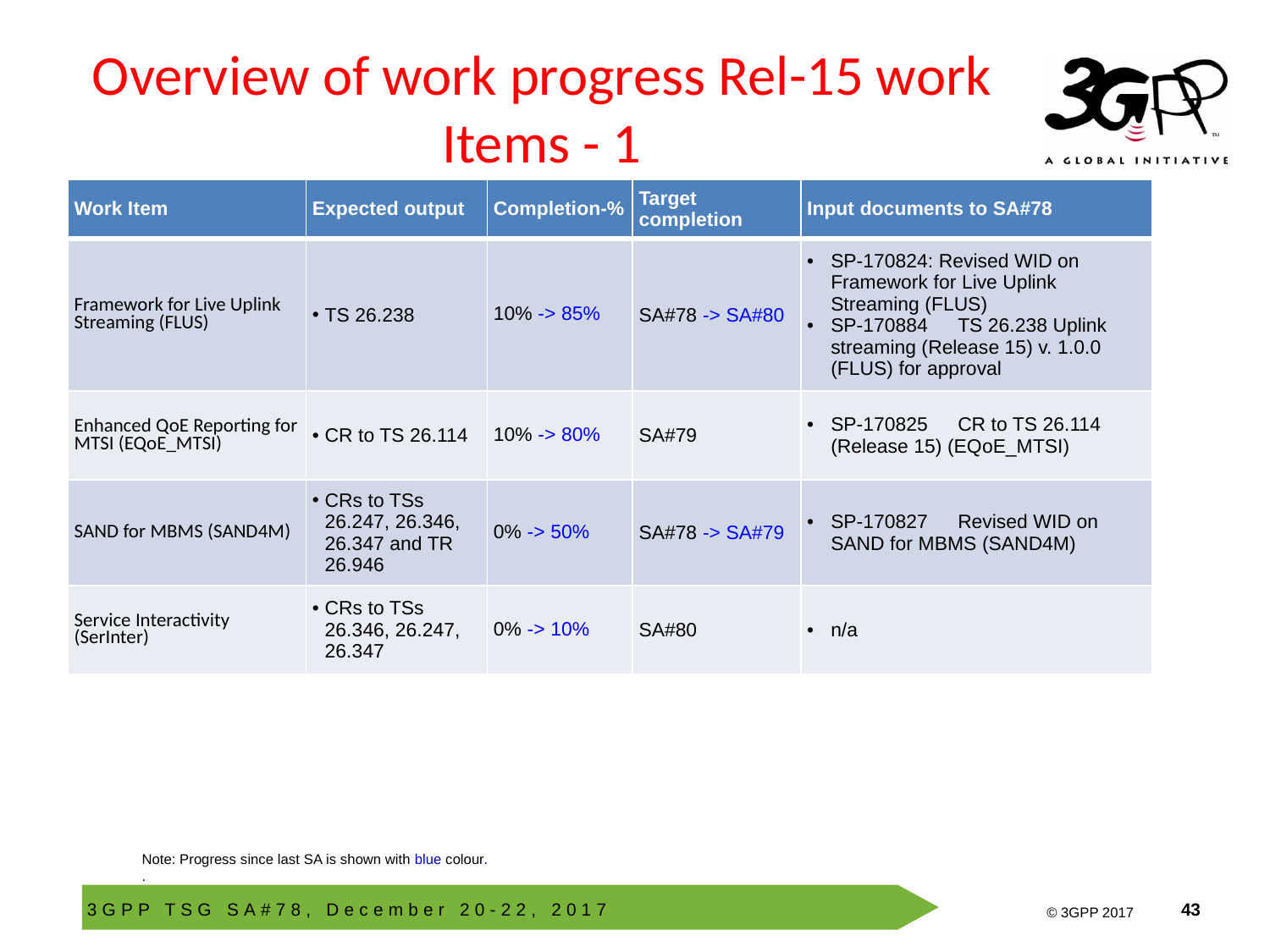

# Overview of work progress Rel-15 work Items - 1
| Work Item | Expected output | Completion-% | Target completion | Input documents to SA#78 |
| --- | --- | --- | --- | --- |
| Framework for Live Uplink Streaming (FLUS) | TS 26.238 | 10% -> 85% | SA#78 -> SA#80 | SP-170824: Revised WID on Framework for Live Uplink Streaming (FLUS) SP-170884 TS 26.238 Uplink streaming (Release 15) v. 1.0.0 (FLUS) for approval |
| Enhanced QoE Reporting for MTSI (EQoE\_MTSI) | CR to TS 26.114 | 10% -> 80% | SA#79 | SP-170825 CR to TS 26.114 (Release 15) (EQoE\_MTSI) |
| SAND for MBMS (SAND4M) | CRs to TSs 26.247, 26.346, 26.347 and TR 26.946 | 0% -> 50% | SA#78 -> SA#79 | SP-170827 Revised WID on SAND for MBMS (SAND4M) |
| Service Interactivity (SerInter) | CRs to TSs 26.346, 26.247, 26.347 | 0% -> 10% | SA#80 | n/a |

Note: Progress since last SA is shown with blue colour.
.